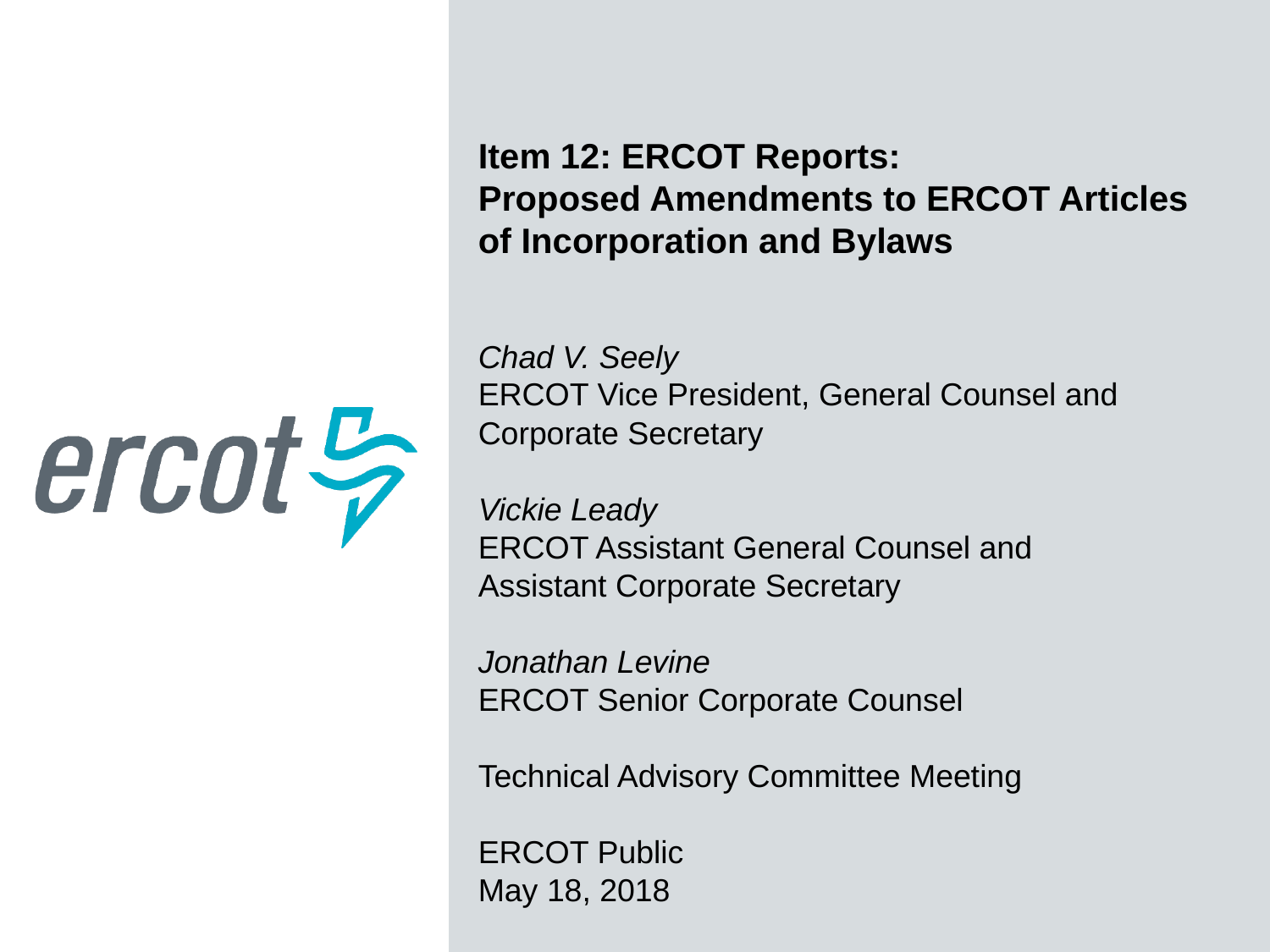

Item 12: ERCOT Reports:
Proposed Amendments to ERCOT Articles of Incorporation and Bylaws

Chad V. Seely
ERCOT Vice President, General Counsel and Corporate Secretary

Vickie Leady
ERCOT Assistant General Counsel and
Assistant Corporate Secretary

Jonathan Levine
ERCOT Senior Corporate Counsel

Technical Advisory Committee Meeting

ERCOT Public
May 18, 2018